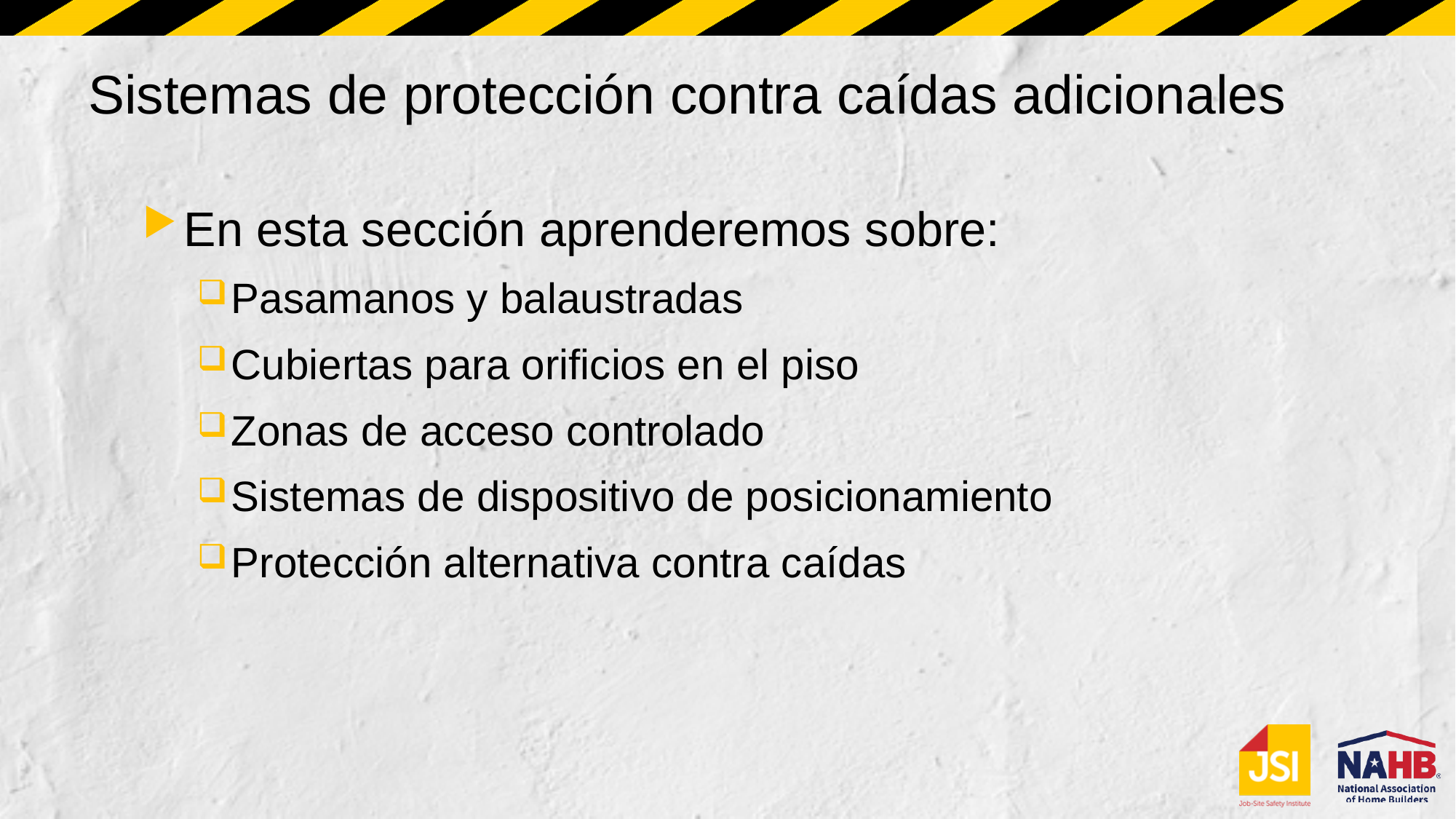

# Sistemas de protección contra caídas adicionales
En esta sección aprenderemos sobre:
Pasamanos y balaustradas
Cubiertas para orificios en el piso
Zonas de acceso controlado
Sistemas de dispositivo de posicionamiento
Protección alternativa contra caídas